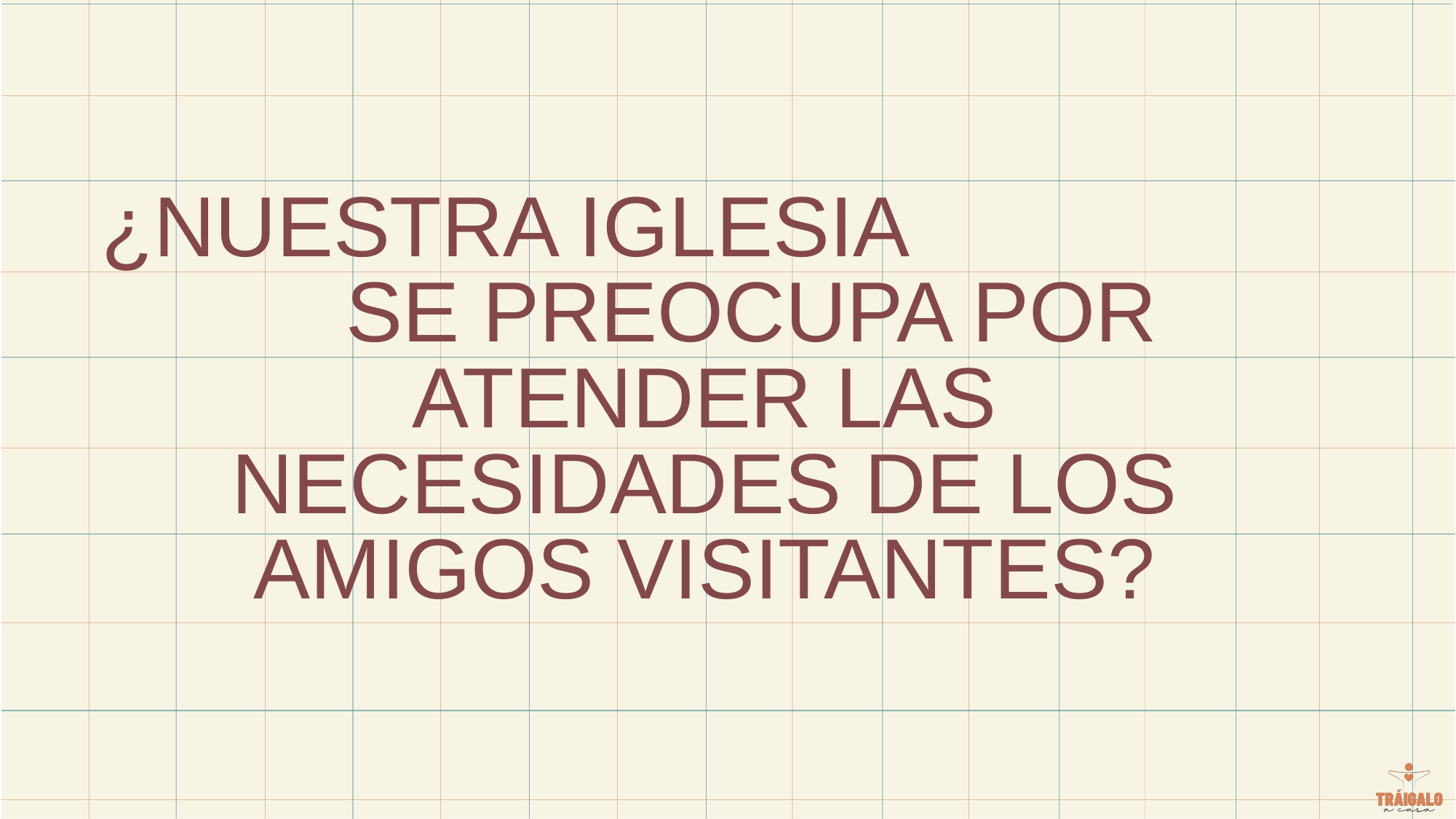

# ¿Nuestra iglesia                      se preocupa por atender las necesidades de los amigos visitantes?